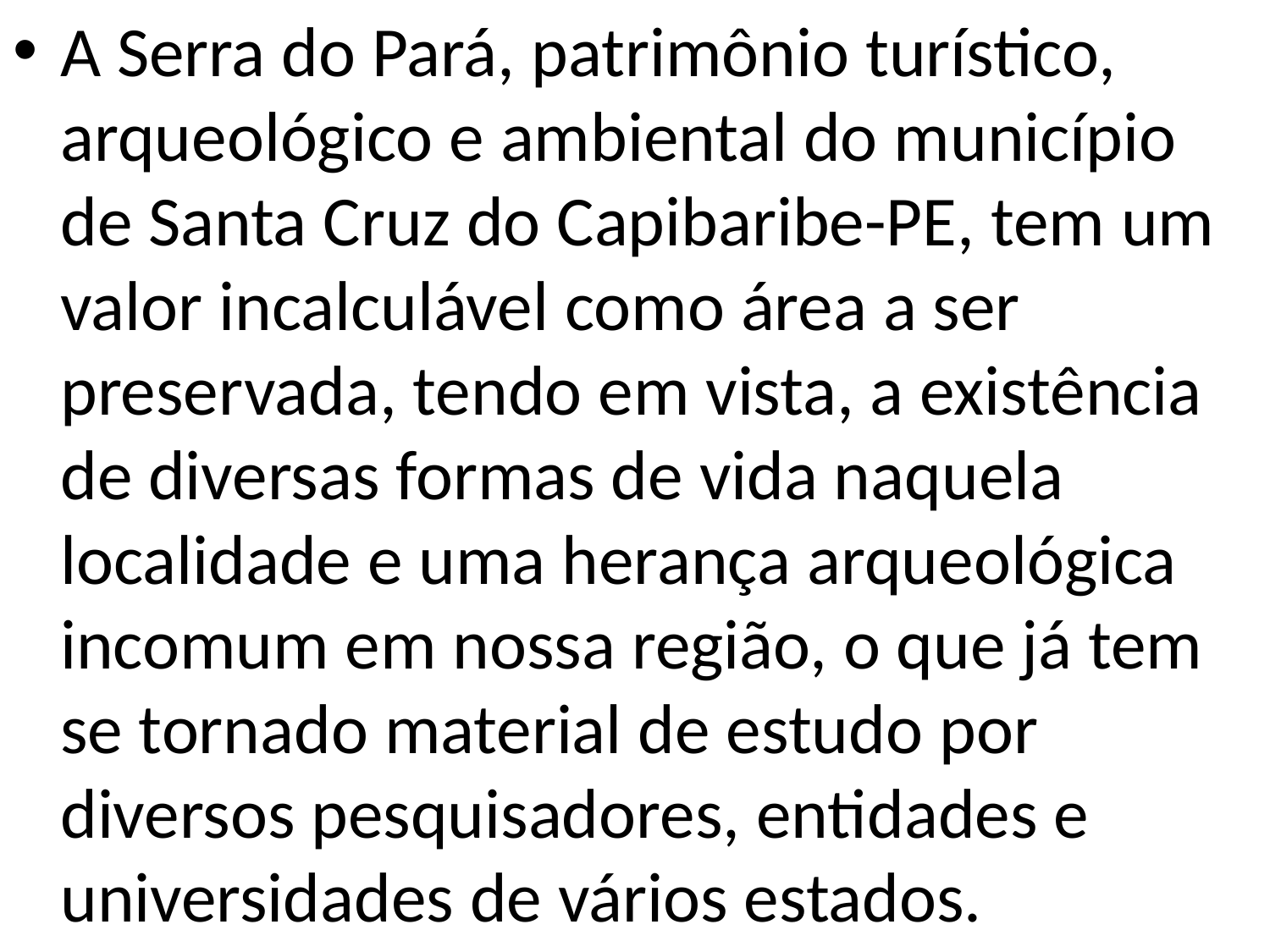

A Serra do Pará, patrimônio turístico, arqueológico e ambiental do município de Santa Cruz do Capibaribe-PE, tem um valor incalculável como área a ser preservada, tendo em vista, a existência de diversas formas de vida naquela localidade e uma herança arqueológica incomum em nossa região, o que já tem se tornado material de estudo por diversos pesquisadores, entidades e universidades de vários estados.